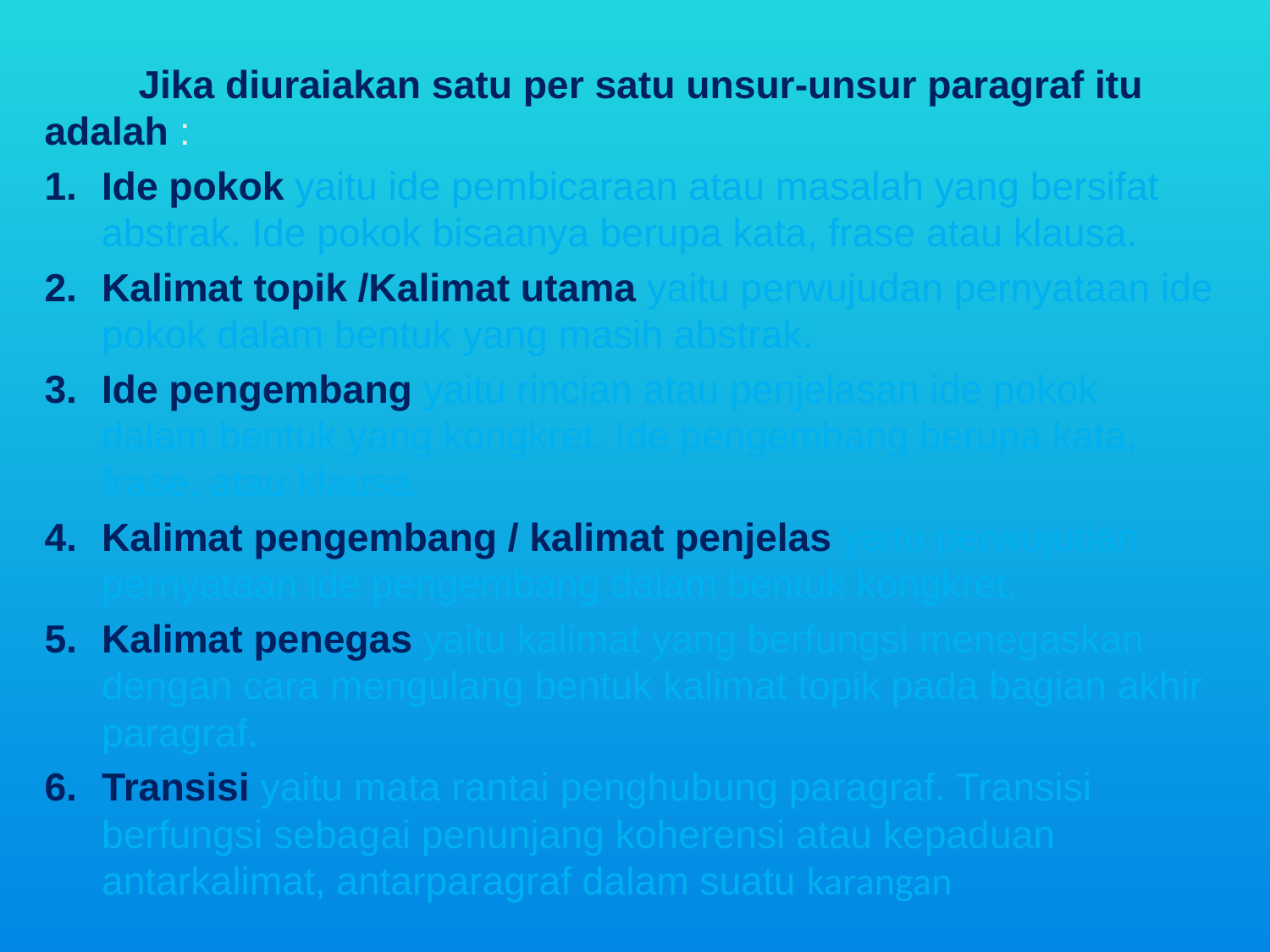

Jika diuraiakan satu per satu unsur-unsur paragraf itu adalah :
Ide pokok yaitu ide pembicaraan atau masalah yang bersifat abstrak. Ide pokok bisaanya berupa kata, frase atau klausa.
Kalimat topik /Kalimat utama yaitu perwujudan pernyataan ide pokok dalam bentuk yang masih abstrak.
Ide pengembang yaitu rincian atau penjelasan ide pokok dalam bentuk yang kongkret. Ide pengembang berupa kata, frase, atau klausa.
Kalimat pengembang / kalimat penjelas yaitu perwujudan pernyataan ide pengembang dalam bentuk kongkret.
Kalimat penegas yaitu kalimat yang berfungsi menegaskan dengan cara mengulang bentuk kalimat topik pada bagian akhir paragraf.
Transisi yaitu mata rantai penghubung paragraf. Transisi berfungsi sebagai penunjang koherensi atau kepaduan antarkalimat, antarparagraf dalam suatu karangan